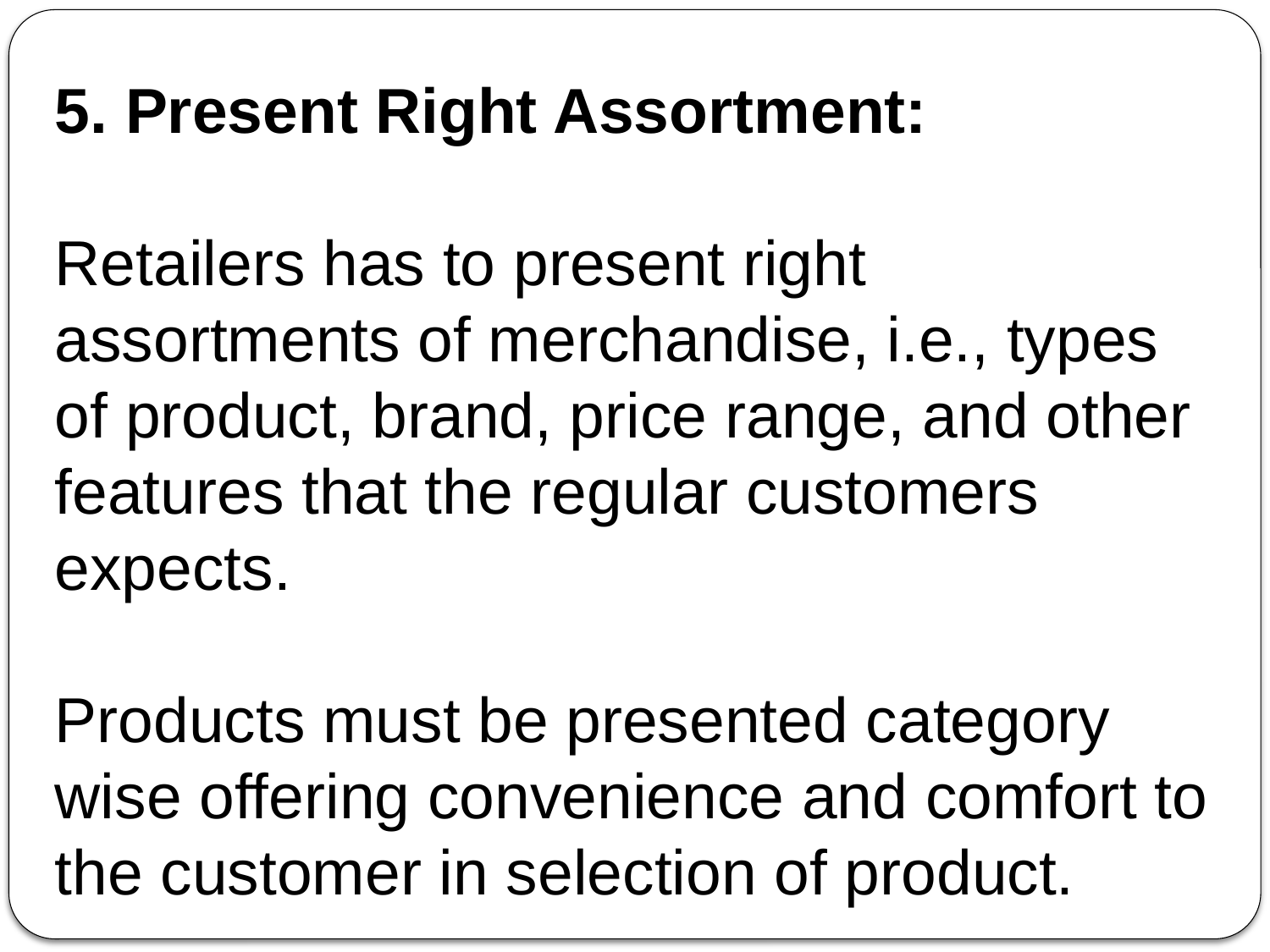

5. Present Right Assortment:

Retailers has to present right assortments of merchandise, i.e., types of product, brand, price range, and other features that the regular customers expects.

Products must be presented category wise offering convenience and comfort to the customer in selection of product.